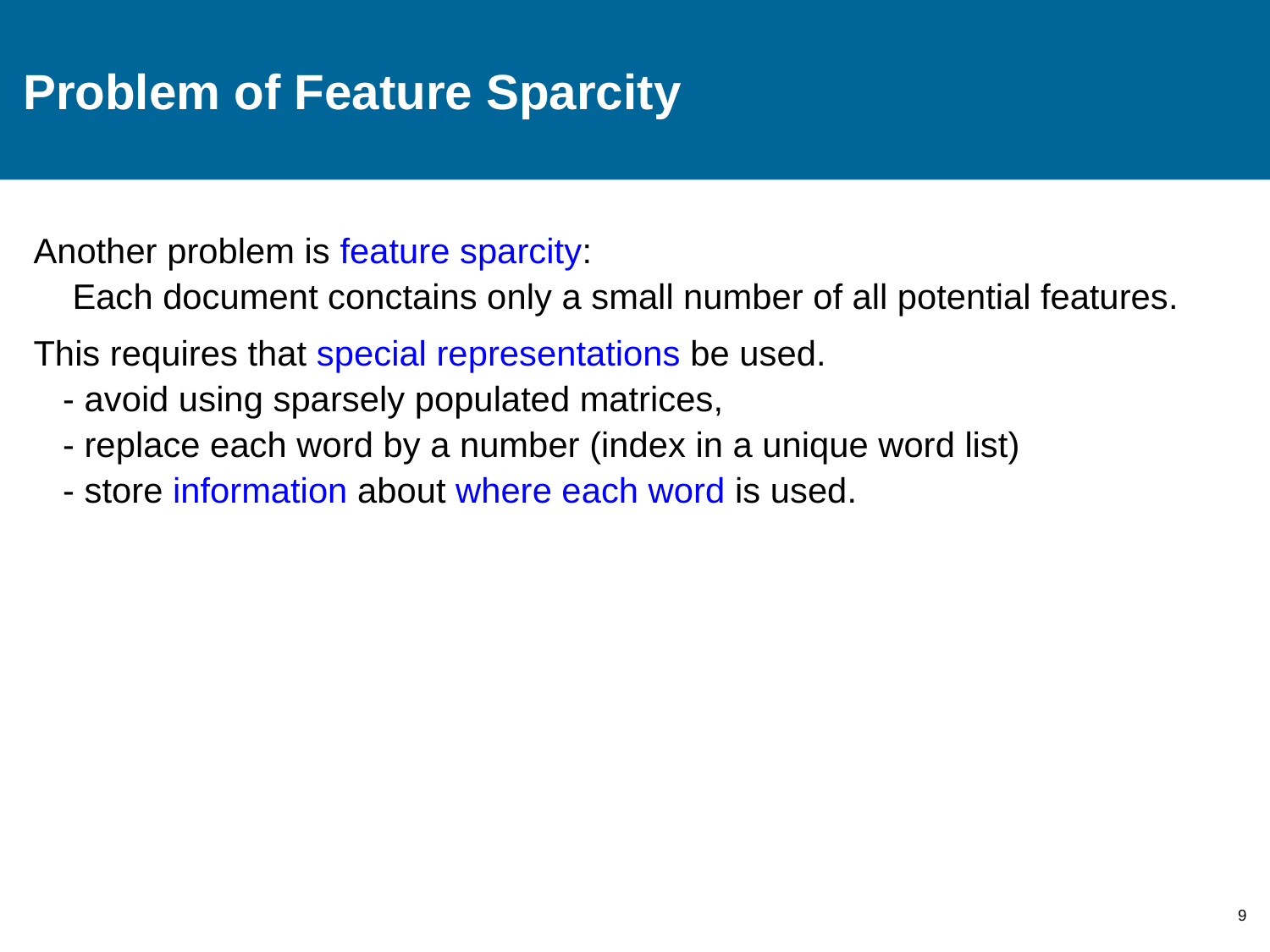

# Problem of Feature Sparcity
Another problem is feature sparcity:
    Each document conctains only a small number of all potential features.
This requires that special representations be used.
   - avoid using sparsely populated matrices,
   - replace each word by a number (index in a unique word list)
   - store information about where each word is used.
9